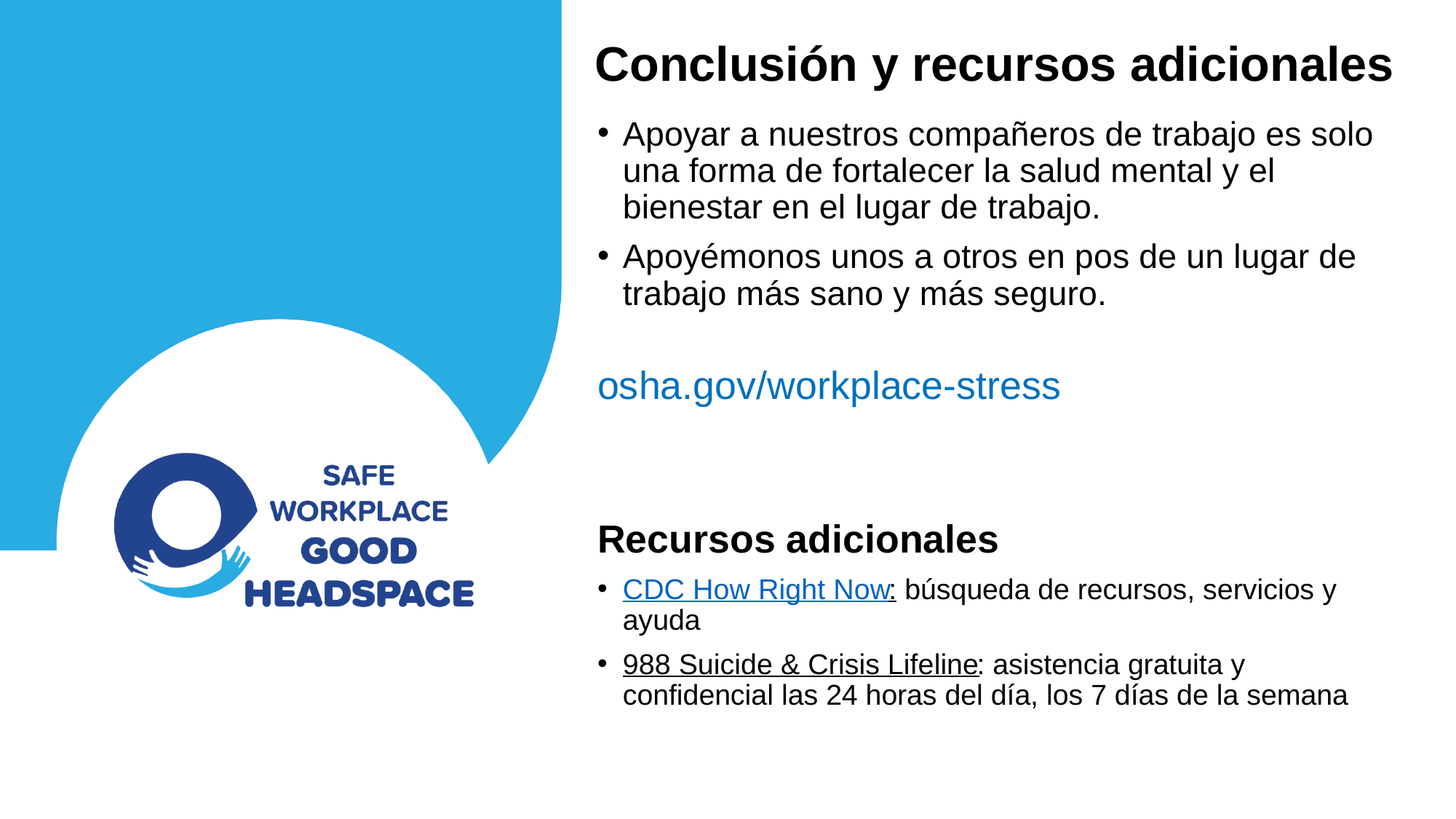

Conclusión y recursos adicionales
Apoyar a nuestros compañeros de trabajo es solo una forma de fortalecer la salud mental y el bienestar en el lugar de trabajo.
Apoyémonos unos a otros en pos de un lugar de trabajo más sano y más seguro.

osha.gov/workplace-stress

Recursos adicionales
CDC How Right Now: búsqueda de recursos, servicios y ayuda
988 Suicide & Crisis Lifeline: asistencia gratuita y confidencial las 24 horas del día, los 7 días de la semana